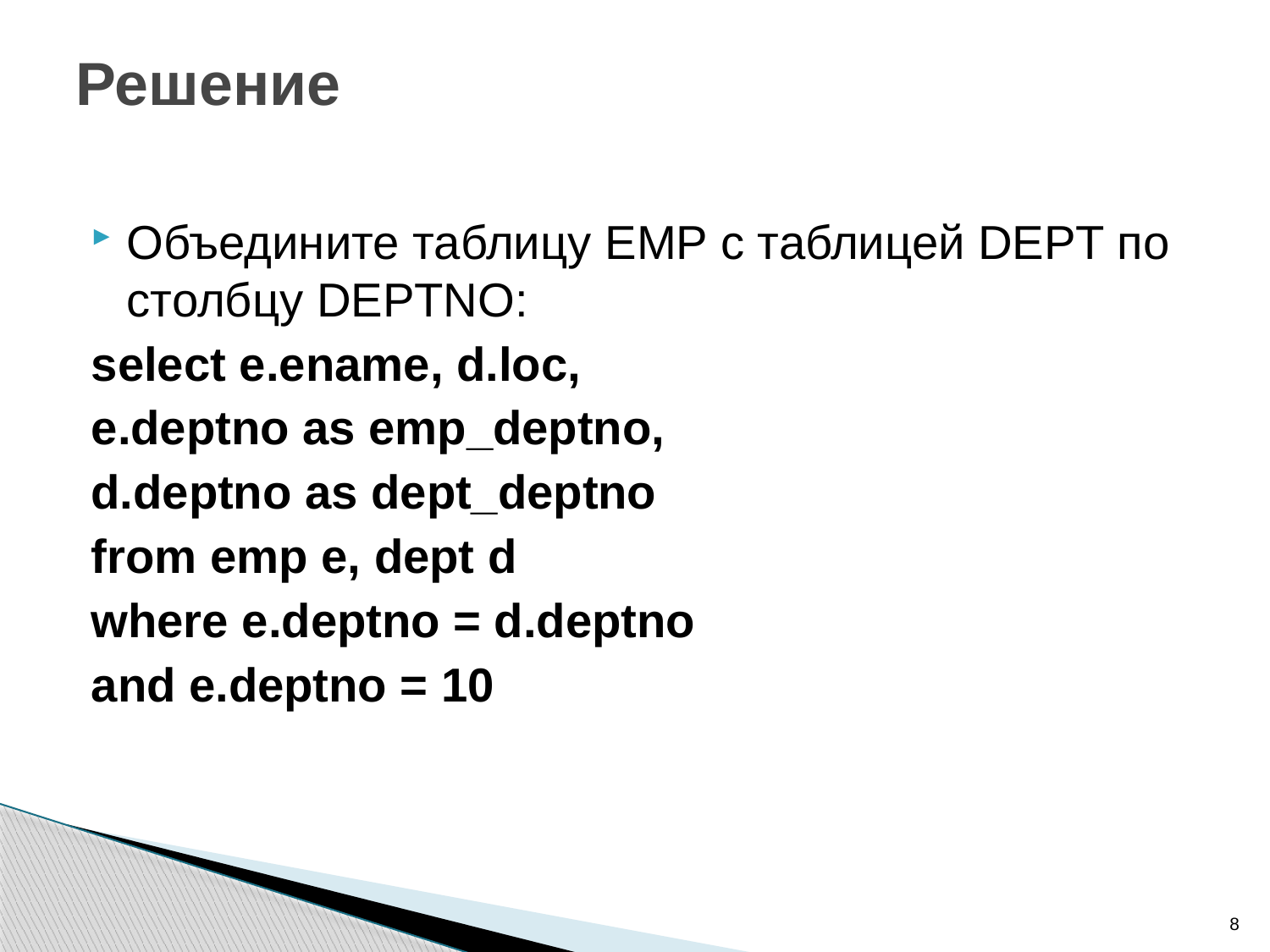

# Решение
Объедините таблицу EMP с таблицей DEPT по столбцу DEPTNO:
select e.ename, d.loc,
e.deptno as emp_deptno,
d.deptno as dept_deptno
from emp e, dept d
where e.deptno = d.deptno
and e.deptno = 10

8